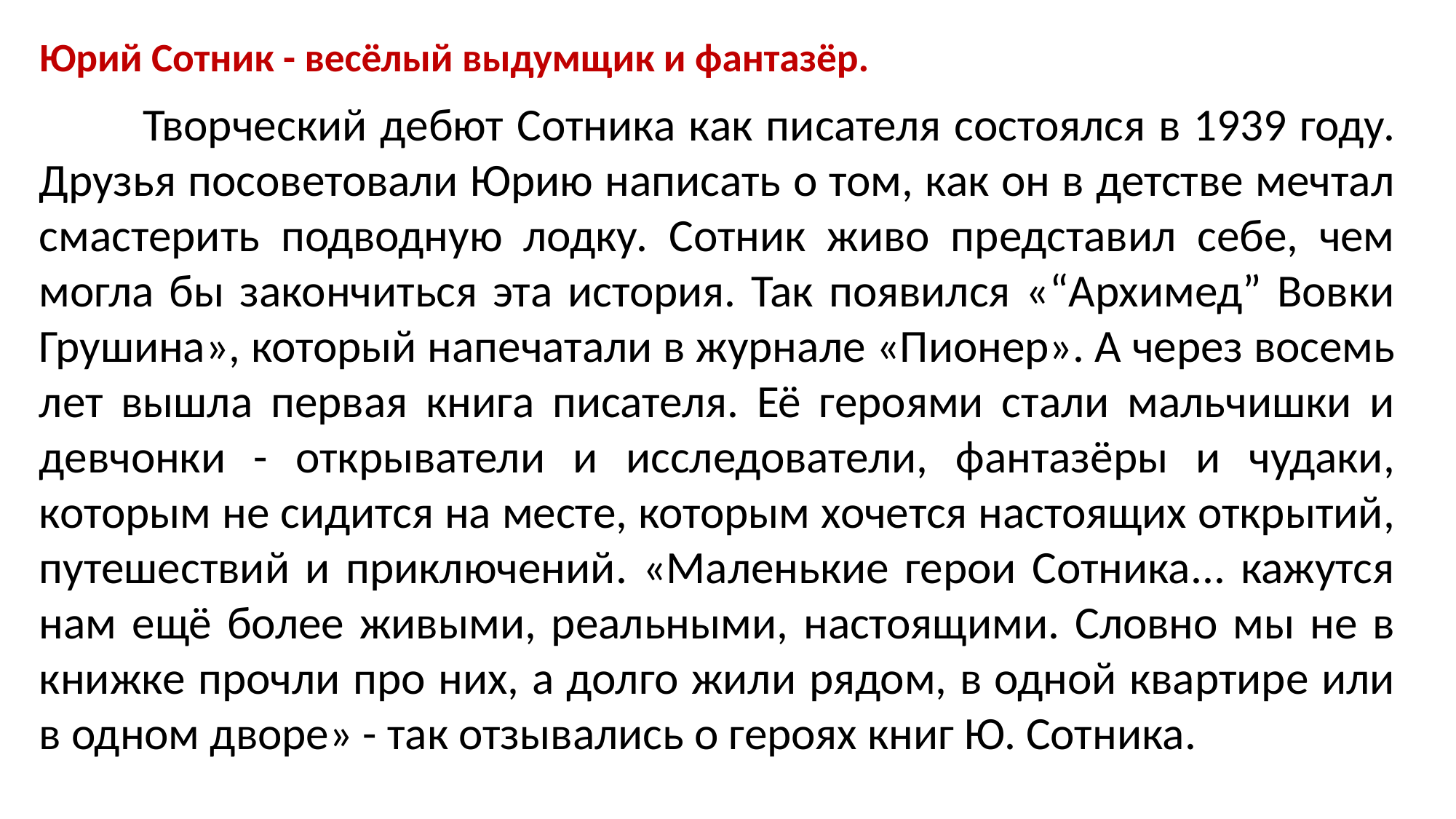

Юрий Сотник - весёлый выдумщик и фантазёр.
	Творческий дебют Сотника как писателя состоялся в 1939 году. Друзья посоветовали Юрию написать о том, как он в детстве мечтал смастерить подводную лодку. Сотник живо представил себе, чем могла бы закончиться эта история. Так появился «“Архимед” Вовки Грушина», который напечатали в журнале «Пионер». А через восемь лет вышла первая книга писателя. Её героями стали мальчишки и девчонки - открыватели и исследователи, фантазёры и чудаки, которым не сидится на месте, которым хочется настоящих открытий, путешествий и приключений. «Маленькие герои Сотника... кажутся нам ещё более живыми, реальными, настоящими. Словно мы не в книжке прочли про них, а долго жили рядом, в одной квартире или в одном дворе» - так отзывались о героях книг Ю. Сотника.